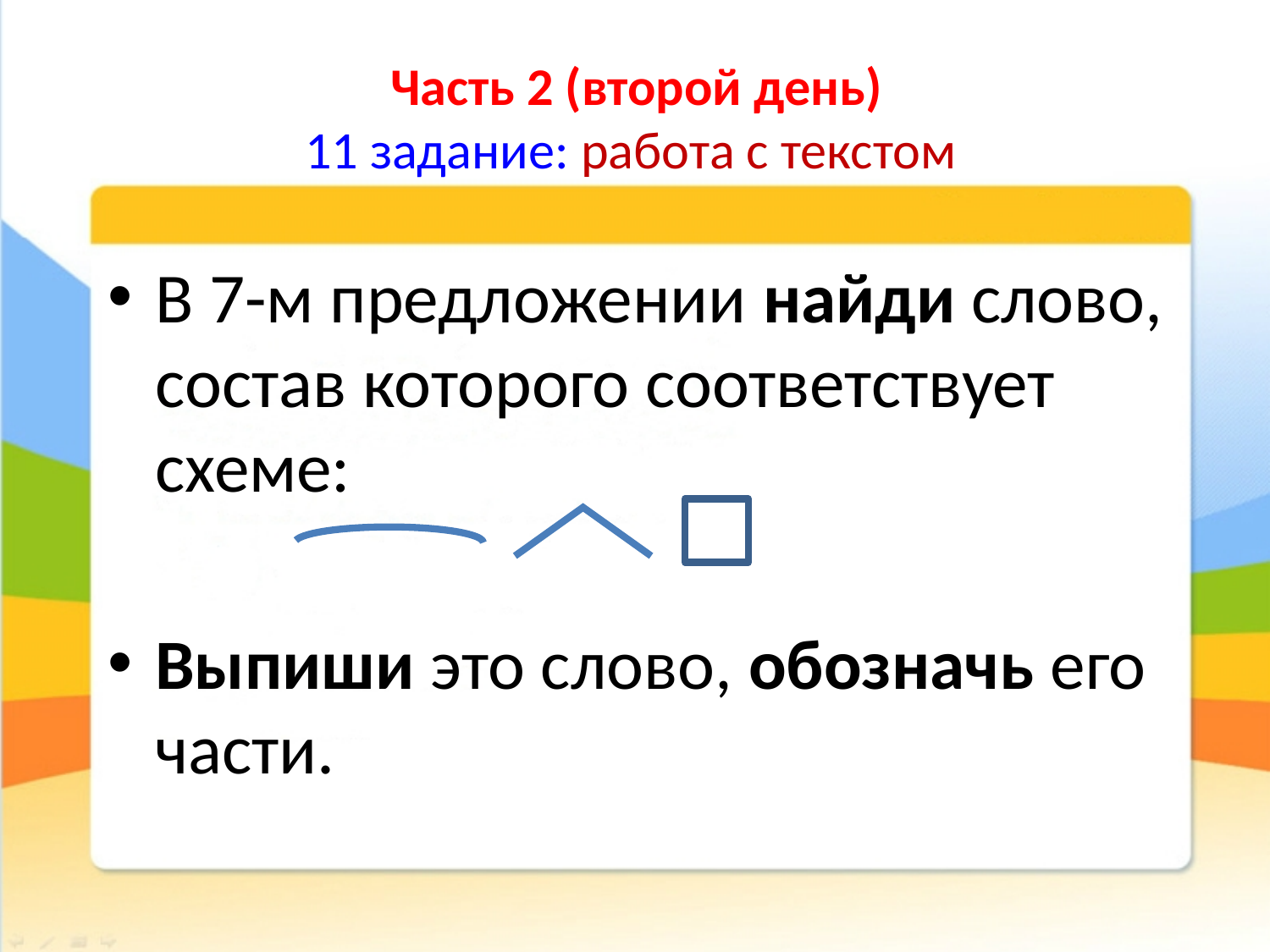

# Часть 2 (второй день) 11 задание: работа с текстом
В 7-м предложении найди слово, состав которого соответствует схеме:

Выпиши это слово, обозначь его части.